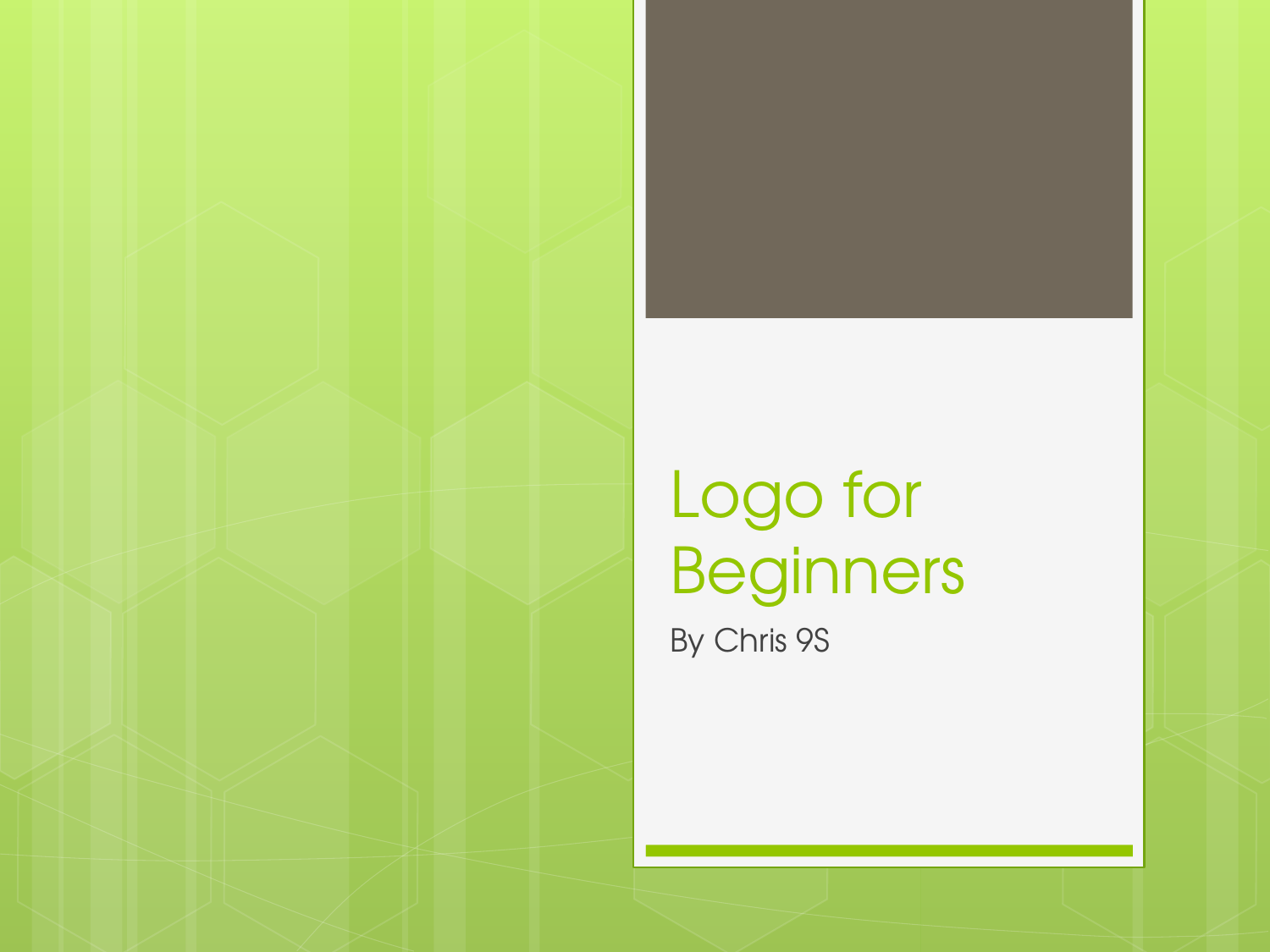

# Logo for Beginners
By Chris 9S